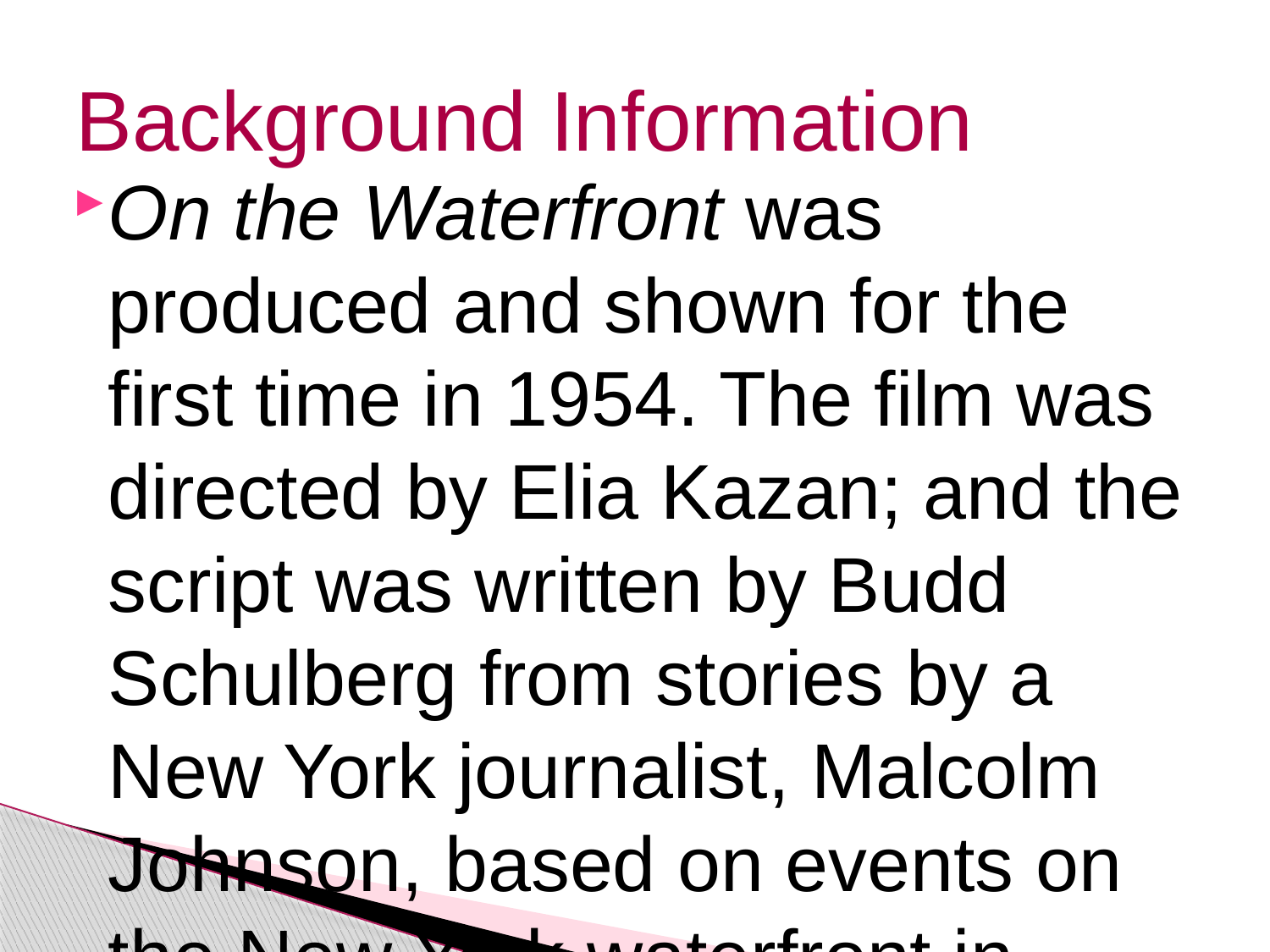

# Background Information
On the Waterfront was produced and shown for the first time in 1954. The film was directed by Elia Kazan; and the script was written by Budd Schulberg from stories by a New York journalist, Malcolm Johnson, based on events on the New York waterfront in 1949.